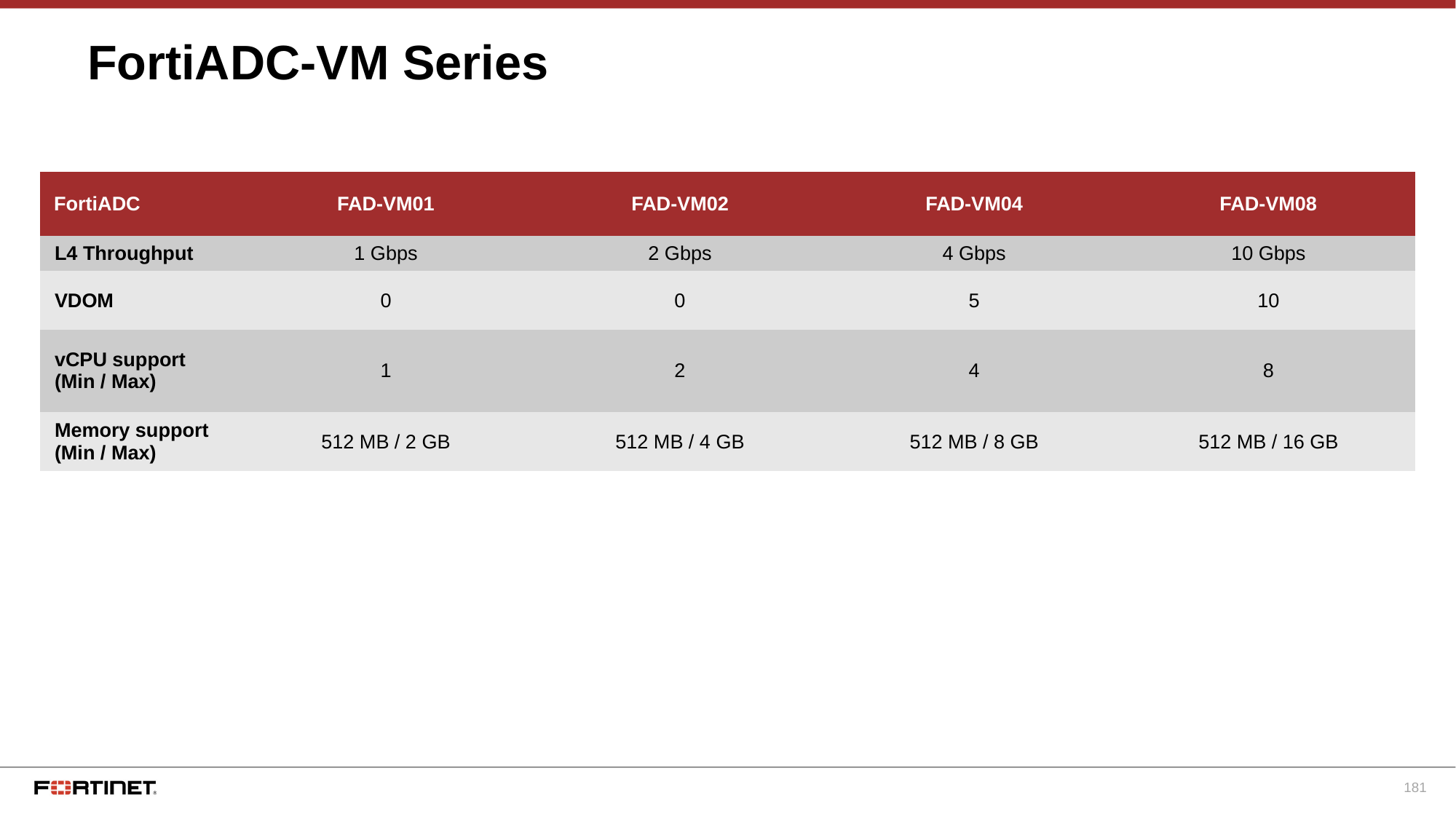

# FortiADC-VM Series
| FortiADC | FAD-VM01 | FAD-VM02 | FAD-VM04 | FAD-VM08 |
| --- | --- | --- | --- | --- |
| L4 Throughput | 1 Gbps | 2 Gbps | 4 Gbps | 10 Gbps |
| VDOM | 0 | 0 | 5 | 10 |
| vCPU support (Min / Max) | 1 | 2 | 4 | 8 |
| Memory support (Min / Max) | 512 MB / 2 GB | 512 MB / 4 GB | 512 MB / 8 GB | 512 MB / 16 GB |